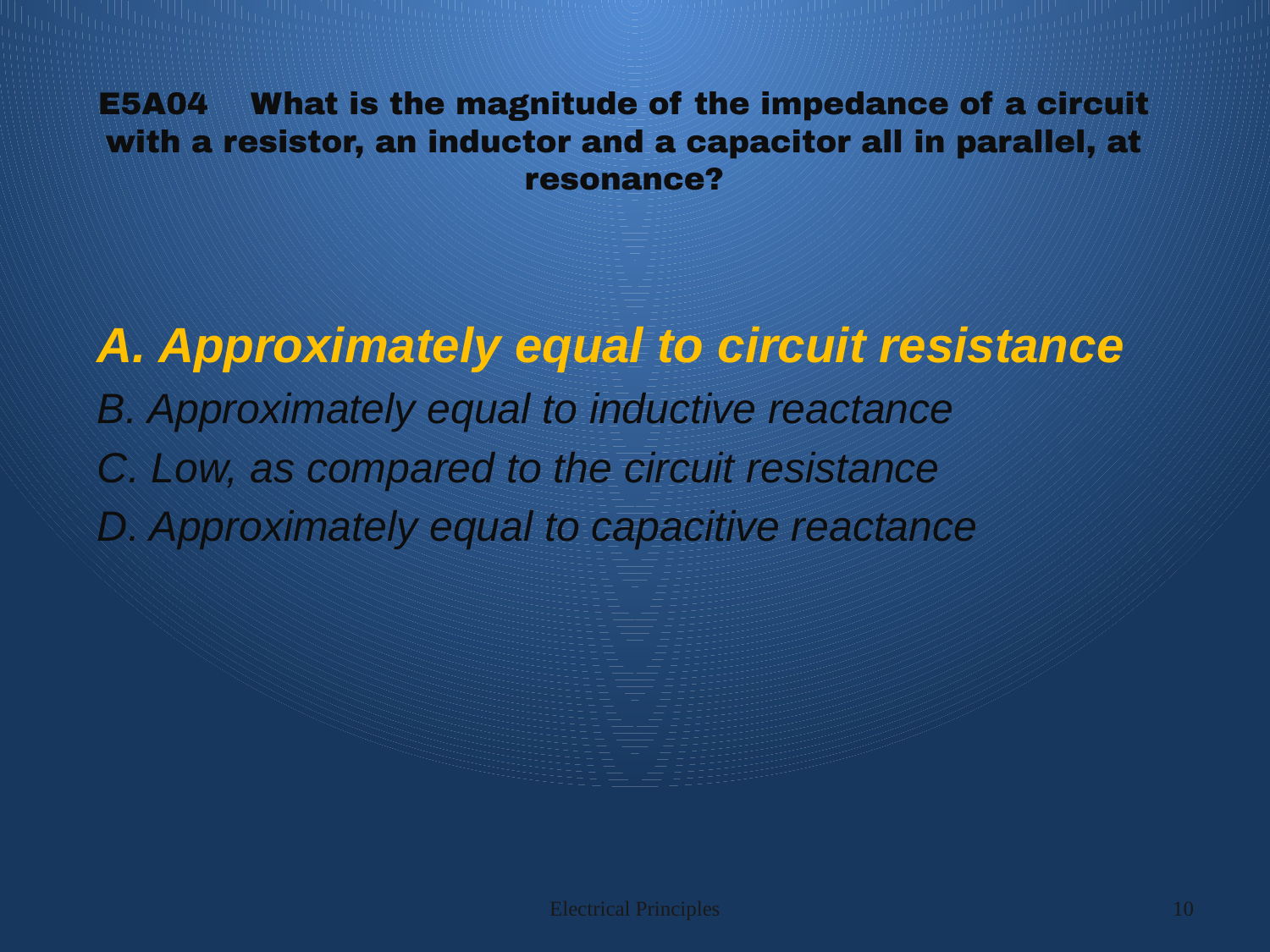

# E5A04    What is the magnitude of the impedance of a circuit with a resistor, an inductor and a capacitor all in parallel, at resonance?
A. Approximately equal to circuit resistance
B. Approximately equal to inductive reactance
C. Low, as compared to the circuit resistance
D. Approximately equal to capacitive reactance
Electrical Principles
10